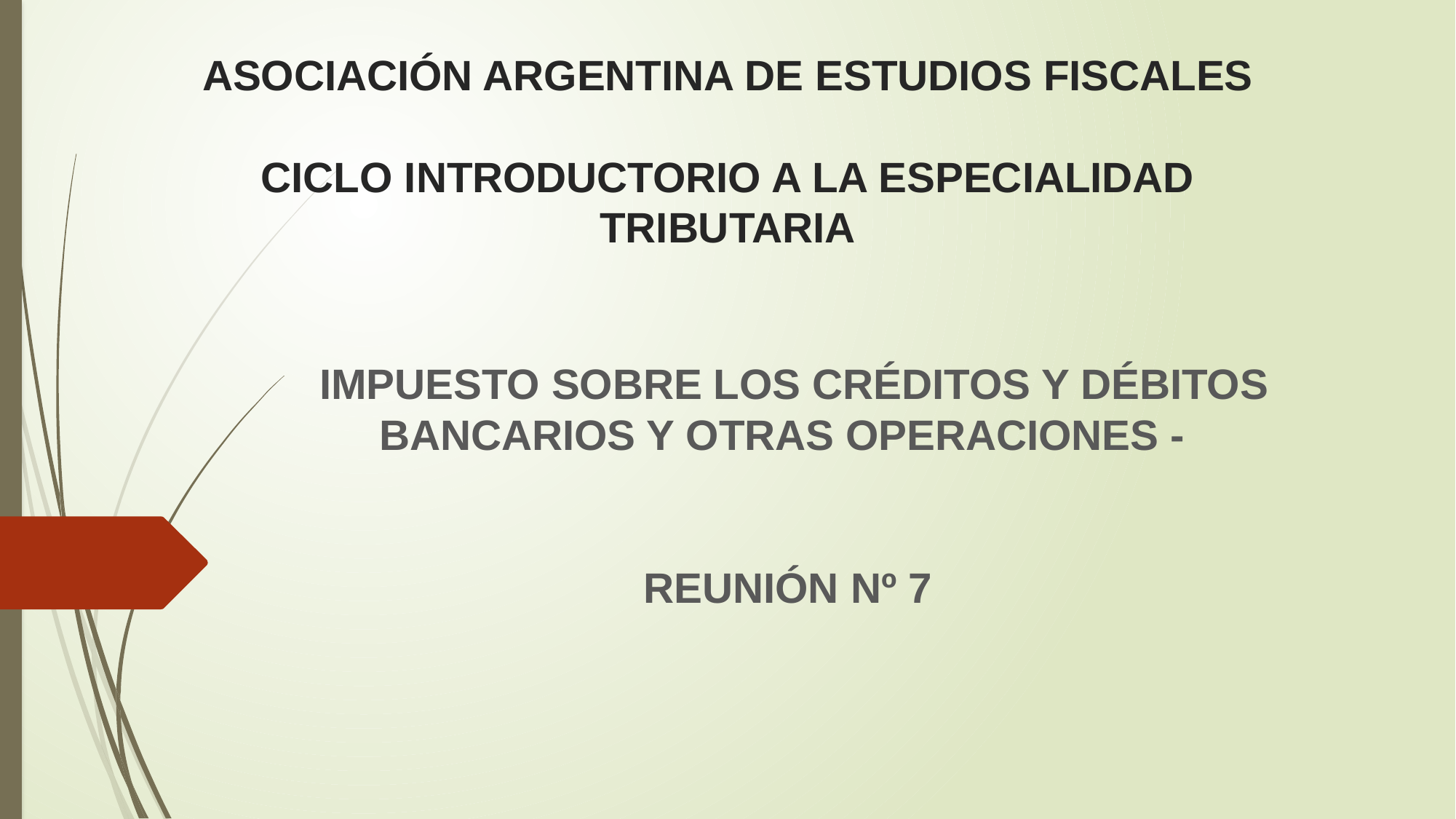

# ASOCIACIÓN ARGENTINA DE ESTUDIOS FISCALES CICLO INTRODUCTORIO A LA ESPECIALIDAD TRIBUTARIA
IMPUESTO SOBRE LOS CRÉDITOS Y DÉBITOS BANCARIOS Y OTRAS OPERACIONES -
REUNIÓN Nº 7